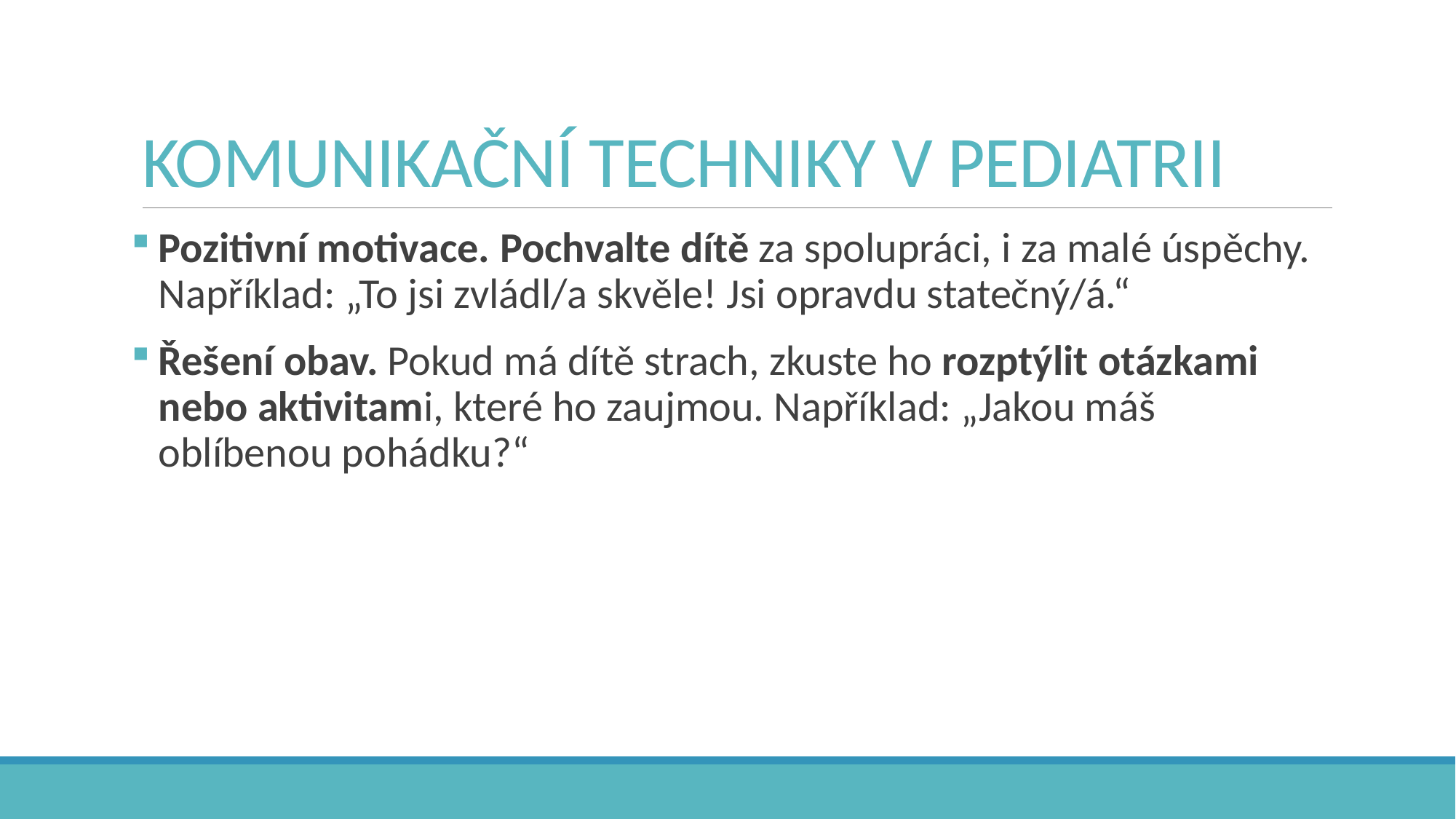

# KOMUNIKAČNÍ TECHNIKY V PEDIATRII
Pozitivní motivace. Pochvalte dítě za spolupráci, i za malé úspěchy. Například: „To jsi zvládl/a skvěle! Jsi opravdu statečný/á.“
Řešení obav. Pokud má dítě strach, zkuste ho rozptýlit otázkami nebo aktivitami, které ho zaujmou. Například: „Jakou máš oblíbenou pohádku?“